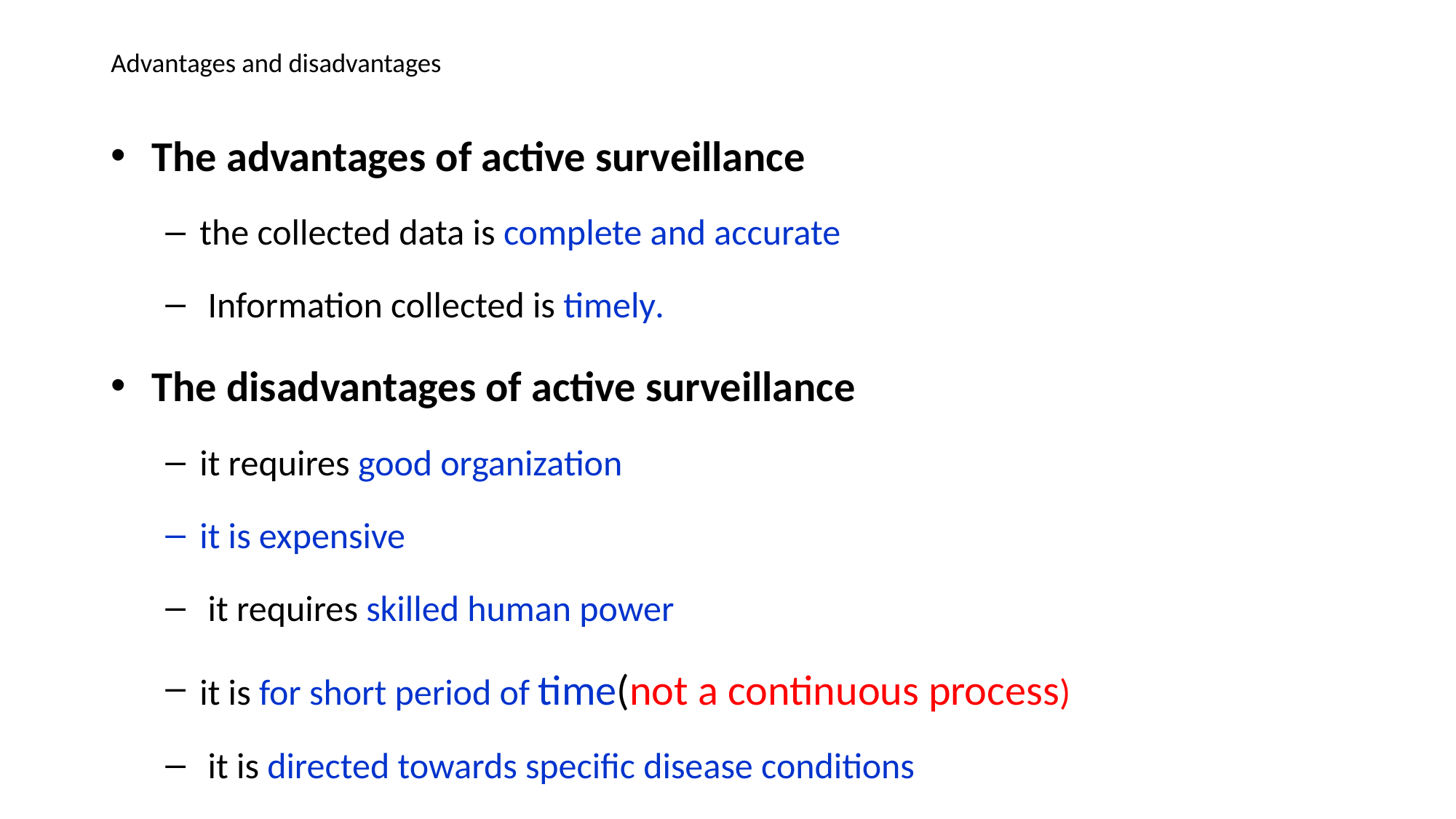

# Advantages and disadvantages
The advantages of active surveillance
the collected data is complete and accurate
 Information collected is timely.
The disadvantages of active surveillance
it requires good organization
it is expensive
 it requires skilled human power
it is for short period of time(not a continuous process)
 it is directed towards specific disease conditions